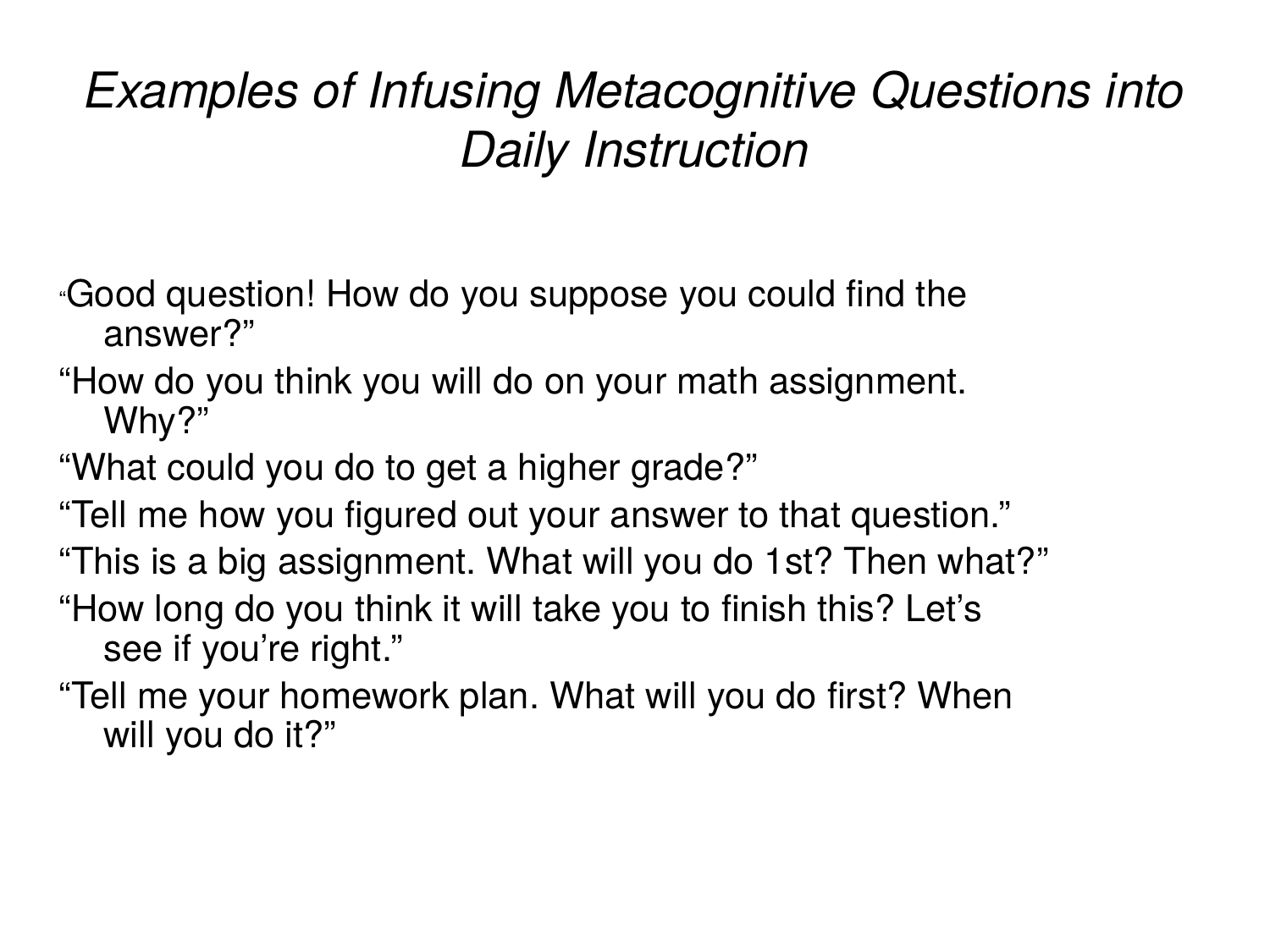

# Examples of Infusing Metacognitive Questions into Daily Instruction
“Good question! How do you suppose you could find the answer?”
“How do you think you will do on your math assignment. Why?”
“What could you do to get a higher grade?”
“Tell me how you figured out your answer to that question.”
“This is a big assignment. What will you do 1st? Then what?”
“How long do you think it will take you to finish this? Let’s see if you’re right.”
“Tell me your homework plan. What will you do first? When will you do it?”